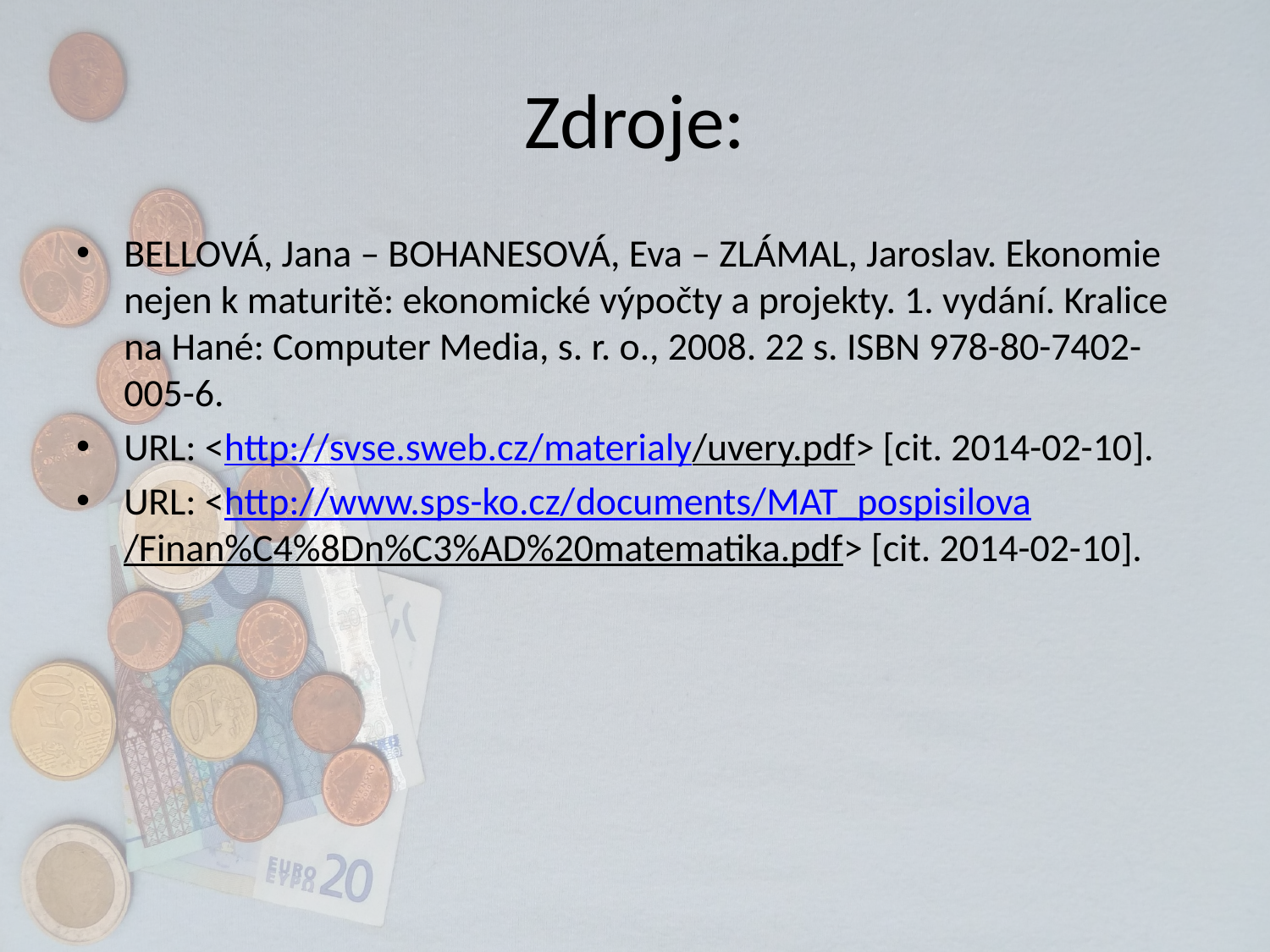

# Zdroje:
BELLOVÁ, Jana – BOHANESOVÁ, Eva – ZLÁMAL, Jaroslav. Ekonomie nejen k maturitě: ekonomické výpočty a projekty. 1. vydání. Kralice na Hané: Computer Media, s. r. o., 2008. 22 s. ISBN 978-80-7402-005-6.
URL: <http://svse.sweb.cz/materialy/uvery.pdf> [cit. 2014-02-10].
URL: <http://www.sps-ko.cz/documents/MAT_pospisilova/Finan%C4%8Dn%C3%AD%20matematika.pdf> [cit. 2014-02-10].